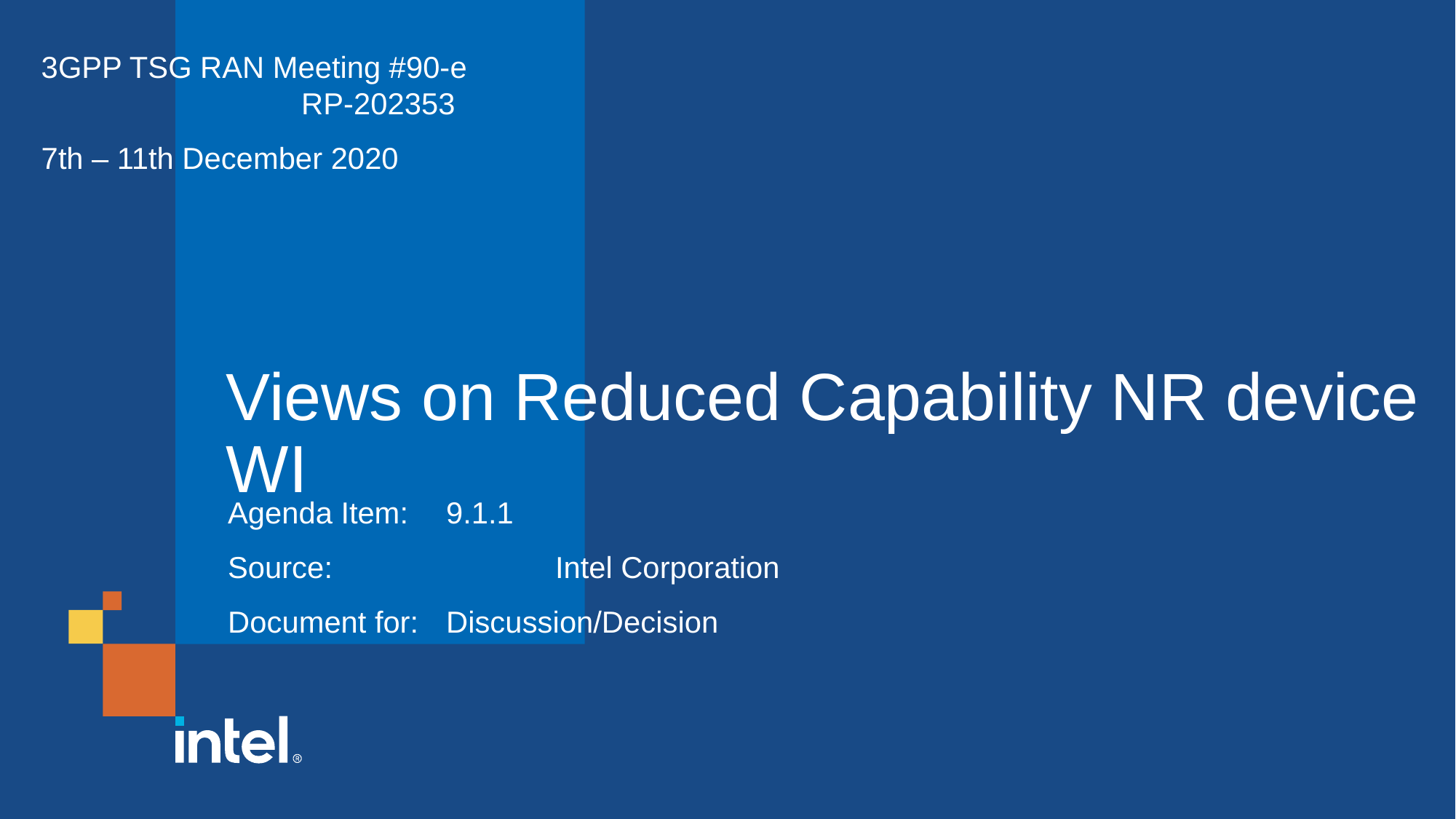

3GPP TSG RAN Meeting #90-e							       				     RP-202353
7th – 11th December 2020

# Views on Reduced Capability NR device WI
Agenda Item:	9.1.1
Source: 		Intel Corporation
Document for:	Discussion/Decision